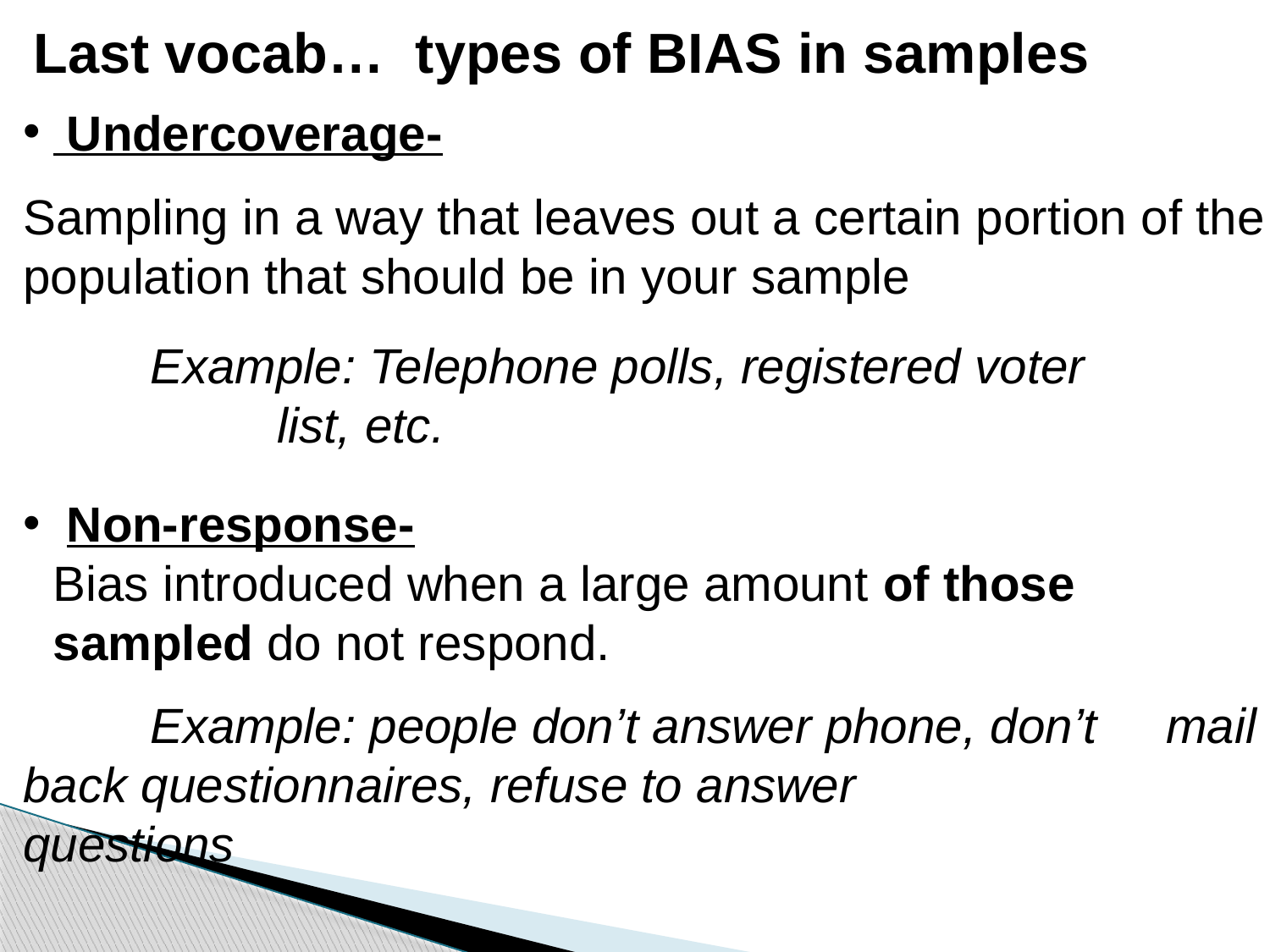

Last vocab…  types of BIAS in samples
 Undercoverage-
Sampling in a way that leaves out a certain portion of the population that should be in your sample
	Example: Telephone polls, registered voter 			list, etc.
 Non-response-
Bias introduced when a large amount of those sampled do not respond.
	Example: people don’t answer phone, don’t 	mail back questionnaires, refuse to answer 			questions